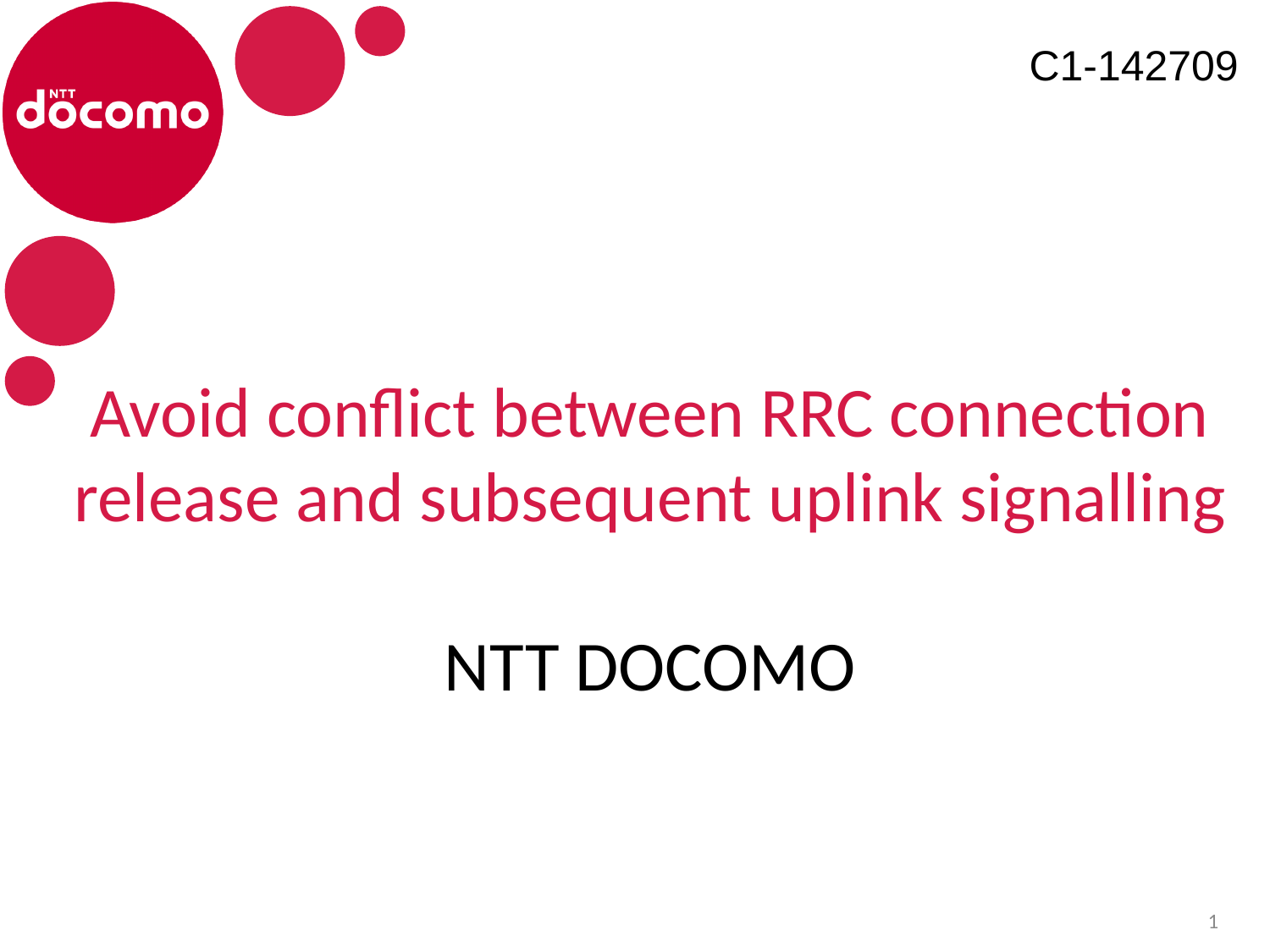

C1-142709
# Avoid conflict between RRC connection release and subsequent uplink signalling NTT DOCOMO
1